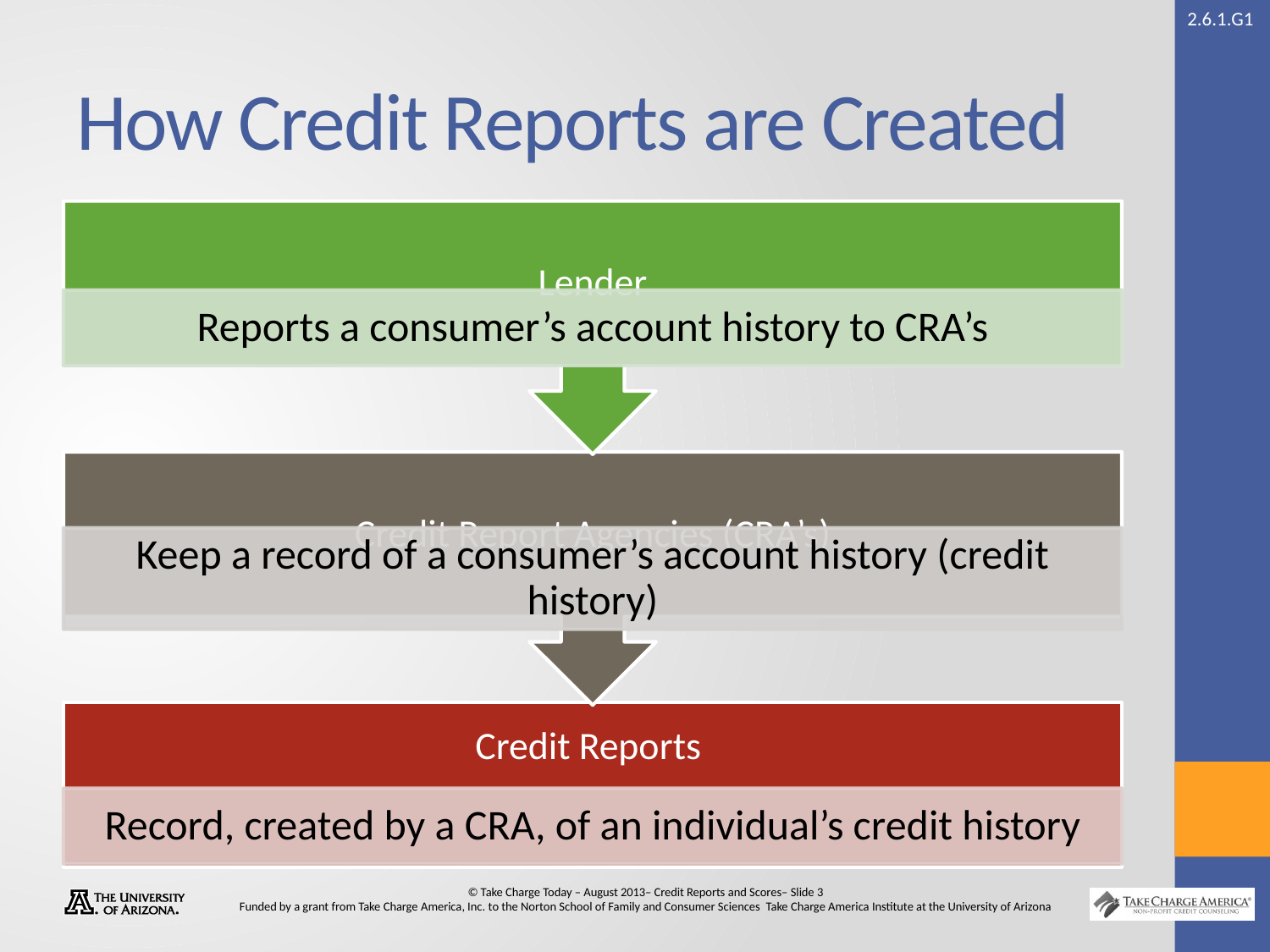

# How Credit Reports are Created
Credit Reports
Record, created by a CRA, of an individual’s credit history
Credit Report Agencies (CRA’s)
Keep a record of a consumer’s account history (credit history)
Lender
Reports a consumer’s account history to CRA’s